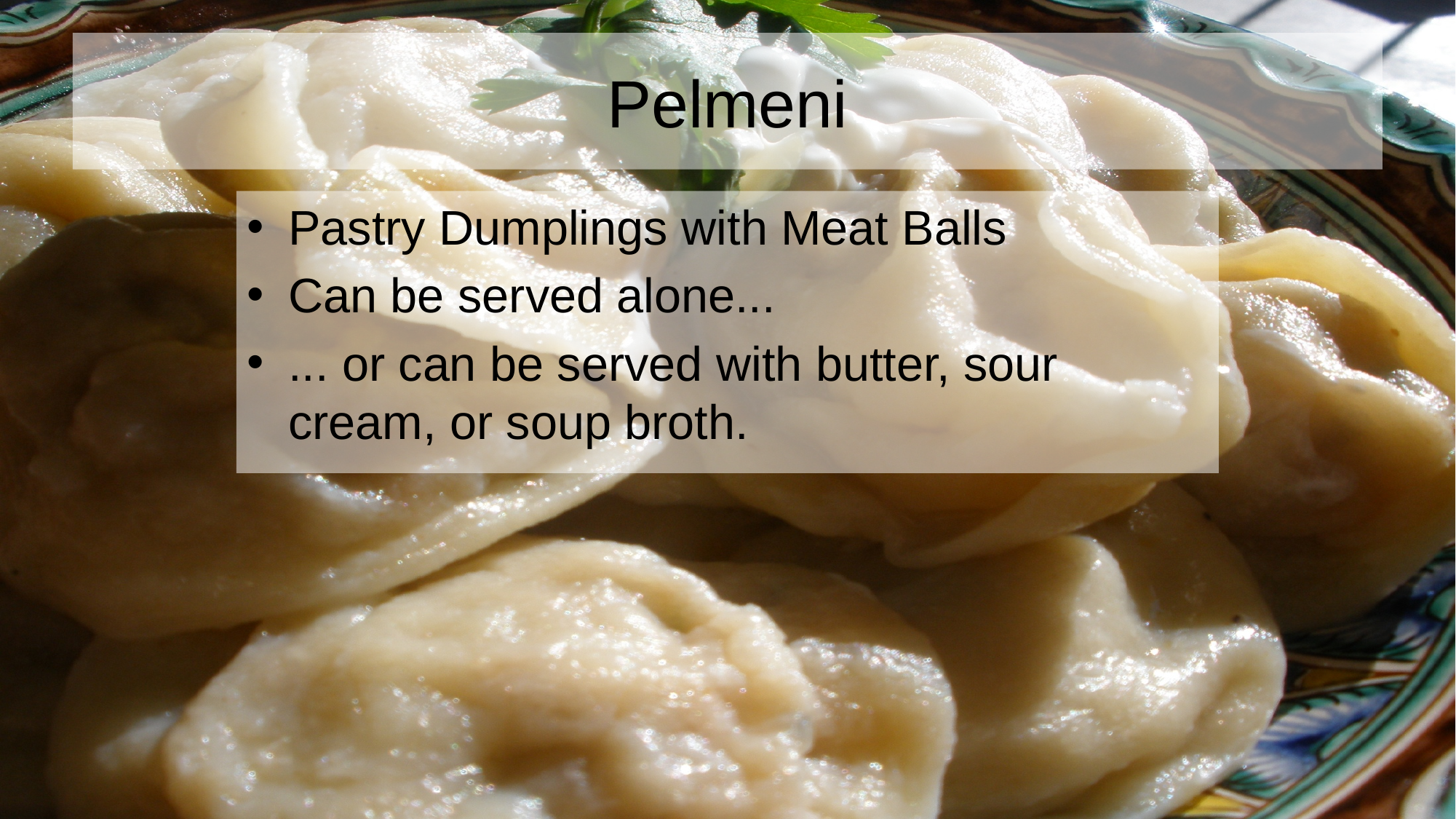

# Pelmeni
Pastry Dumplings with Meat Balls
Can be served alone...
... or can be served with butter, sour cream, or soup broth.